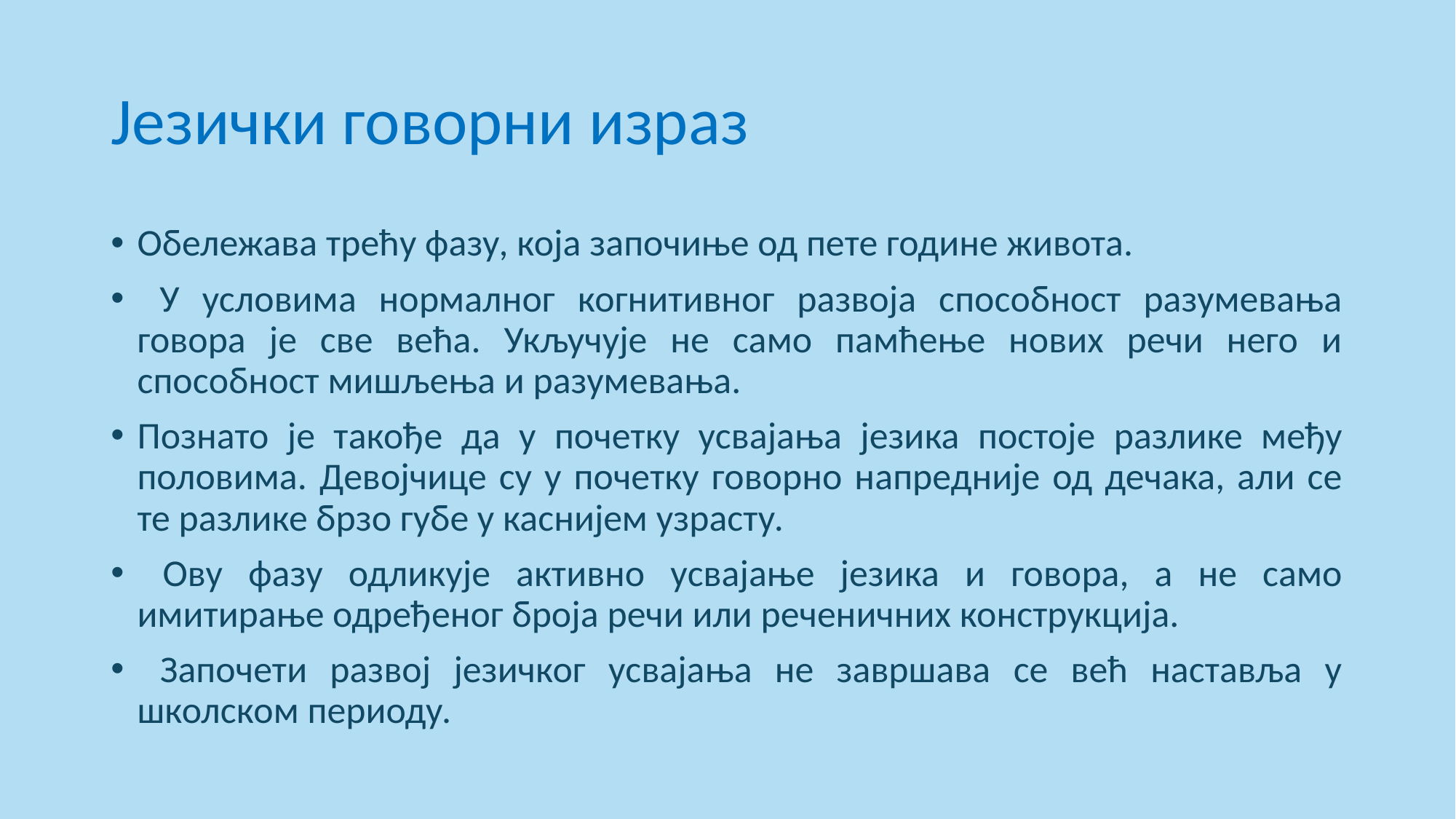

# Језички говорни израз
Обележава трећу фазу, која започиње од пете године живота.
 У условима нормалног когнитивног развоја способност разумевања говора је све већа. Укључује не само памћење нових речи него и способност мишљења и разумевања.
Познато је такође да у почетку усвајања језика постоје разлике међу половима. Девојчице су у почетку говорно напредније од дечака, али се те разлике брзо губе у каснијем узрасту.
 Ову фазу одликује активно усвајање језика и говора, а не само имитирање одређеног броја речи или реченичних конструкција.
 Започети развој језичког усвајања не завршава се већ наставља у школском периоду.